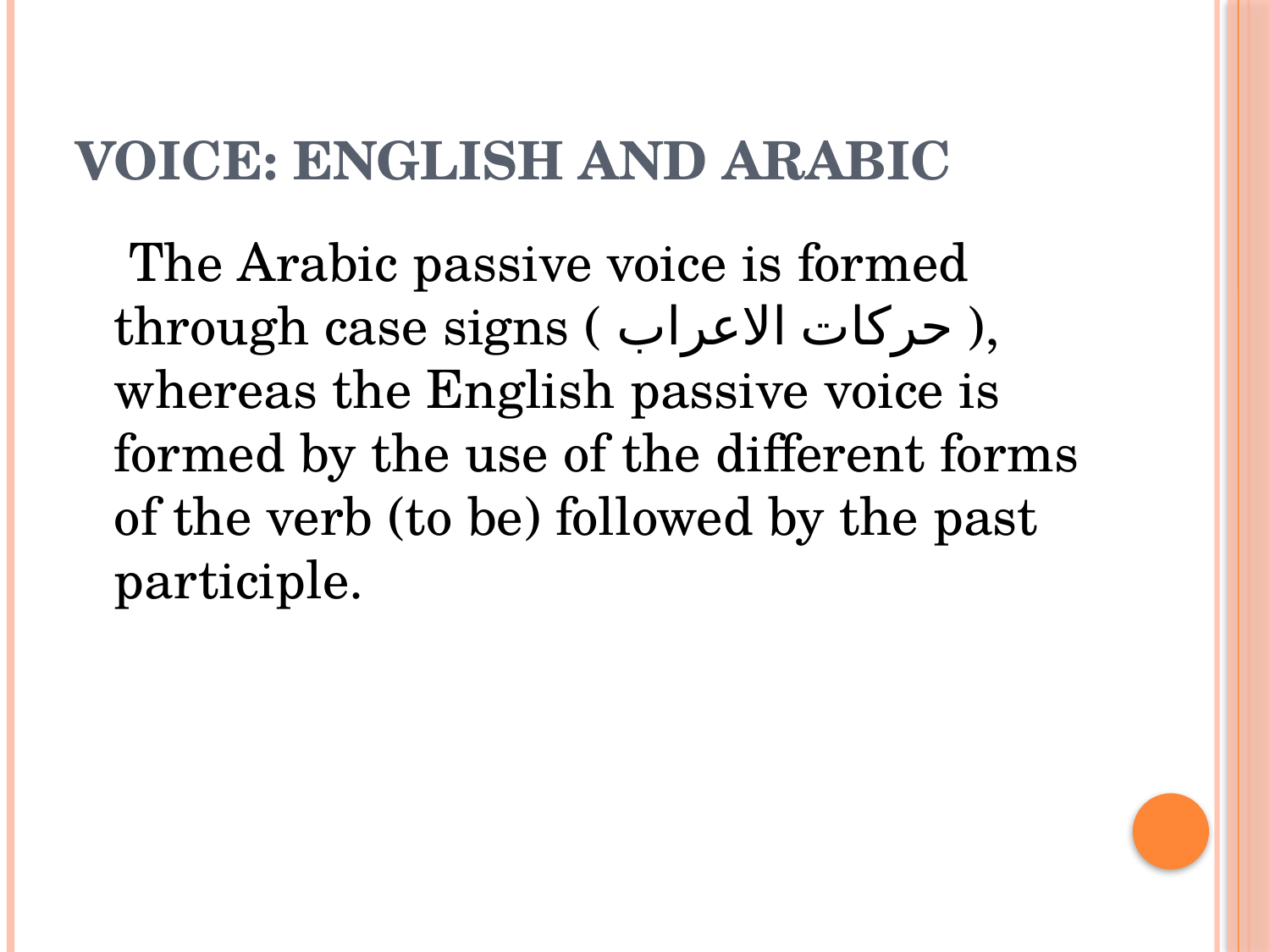

# Voice: English and Arabic
 	 The Arabic passive voice is formed through case signs ( حركات الاعراب ), whereas the English passive voice is formed by the use of the different forms of the verb (to be) followed by the past participle.